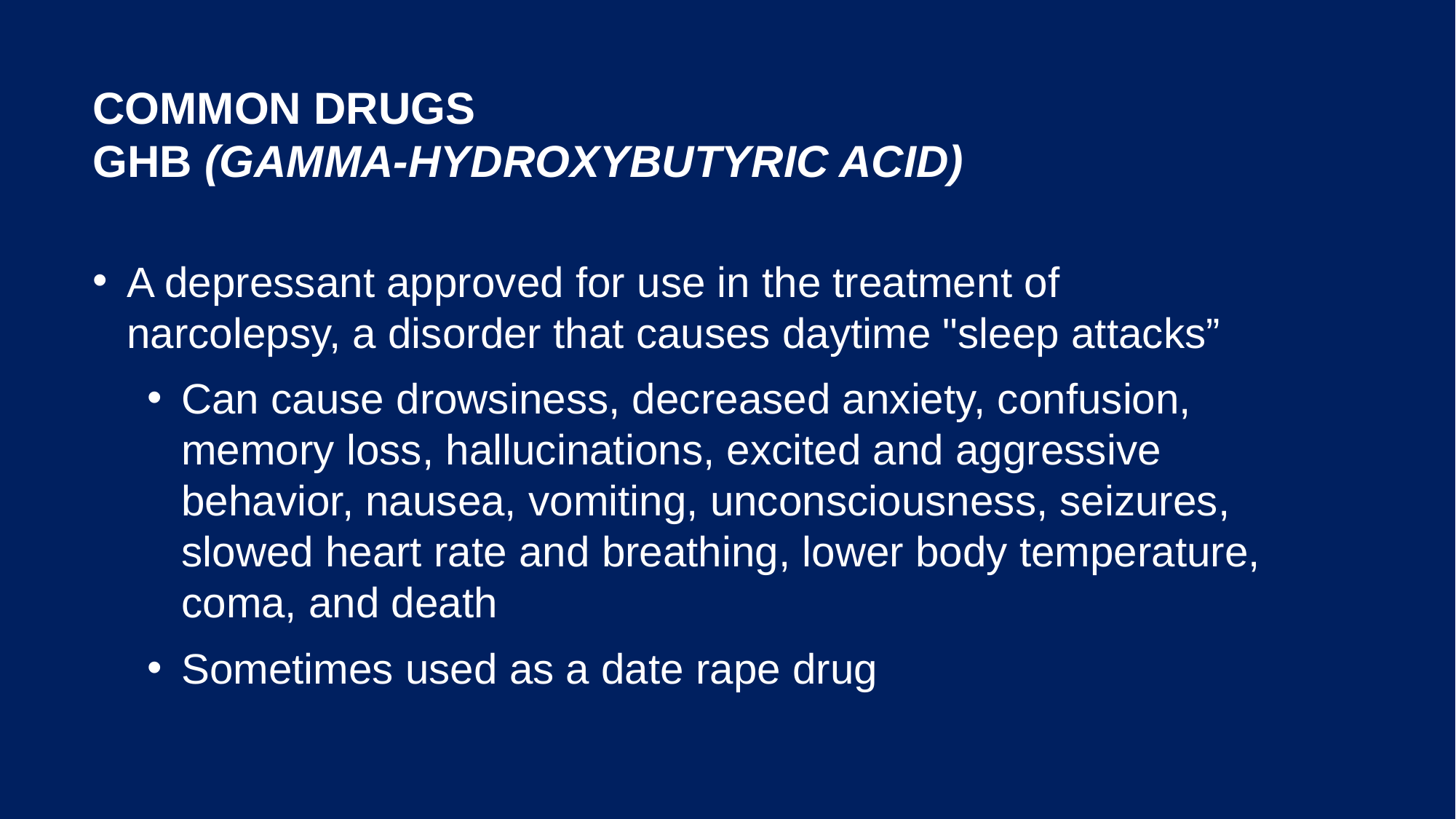

# Common Drugs GHB (gamma-Hydroxybutyric acid)
A depressant approved for use in the treatment of narcolepsy, a disorder that causes daytime "sleep attacks”
Can cause drowsiness, decreased anxiety, confusion, memory loss, hallucinations, excited and aggressive behavior, nausea, vomiting, unconsciousness, seizures, slowed heart rate and breathing, lower body temperature, coma, and death
Sometimes used as a date rape drug